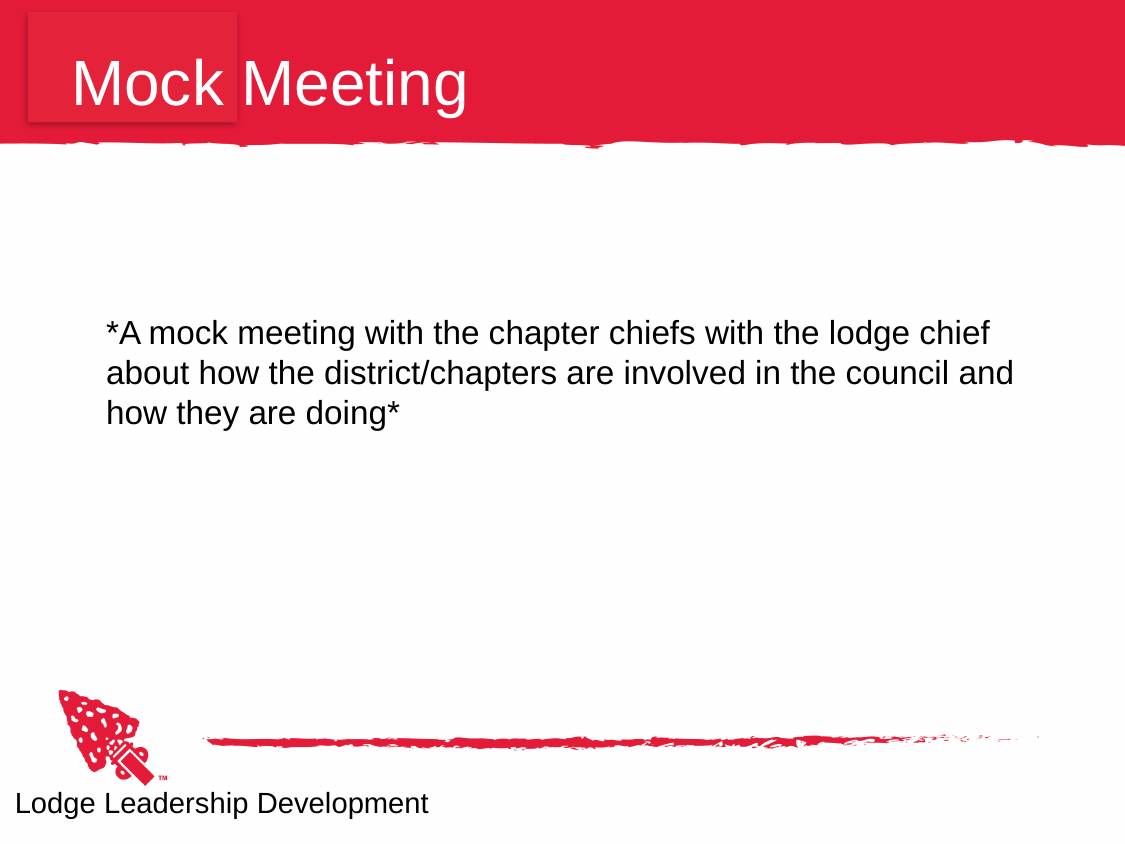

# Mock Meeting
*A mock meeting with the chapter chiefs with the lodge chief about how the district/chapters are involved in the council and how they are doing*
Lodge Leadership Development